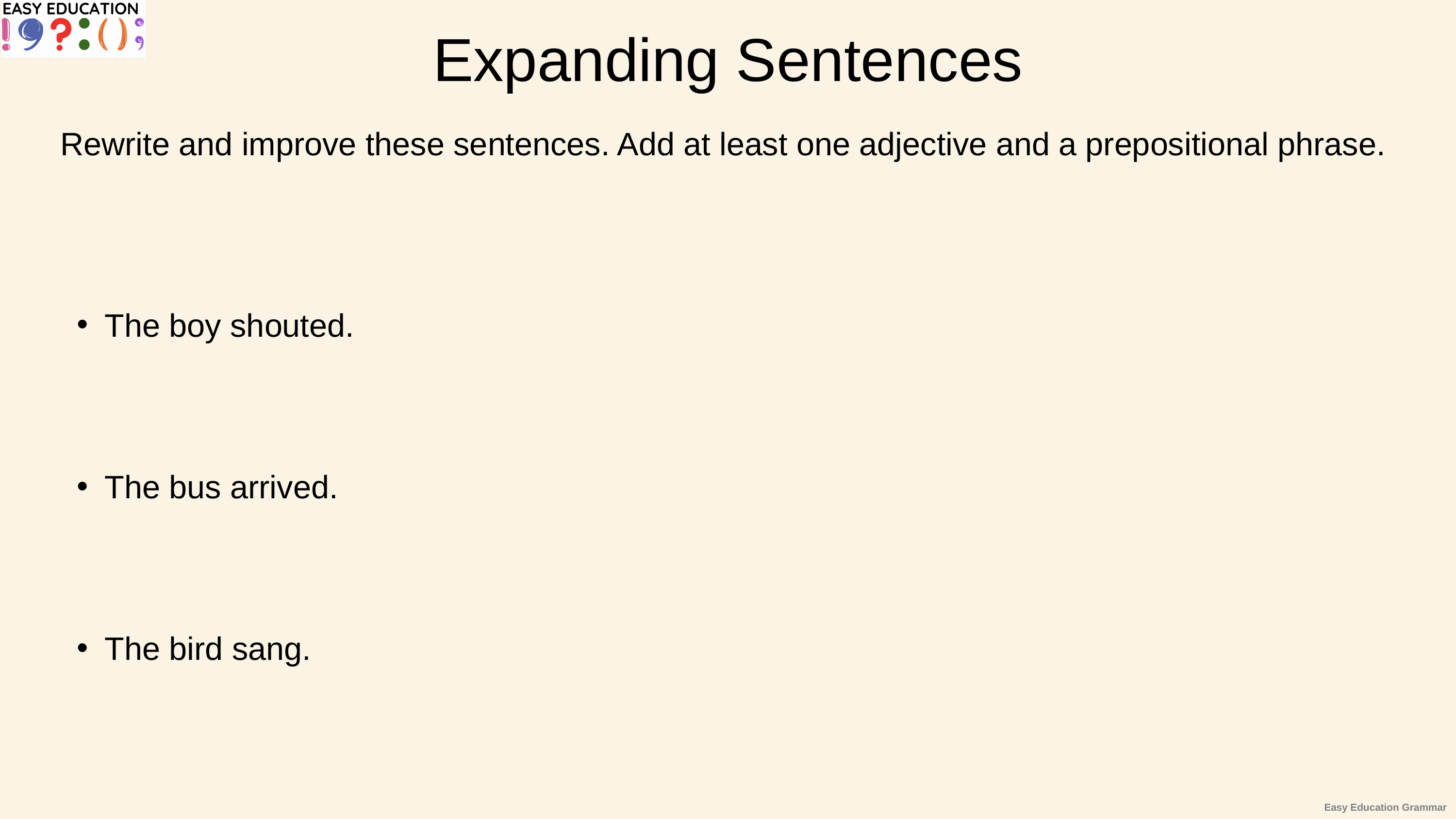

Expanding Sentences
Rewrite and improve these sentences. Add at least one adjective and a prepositional phrase.
The boy shouted.

The bus arrived.

The bird sang.